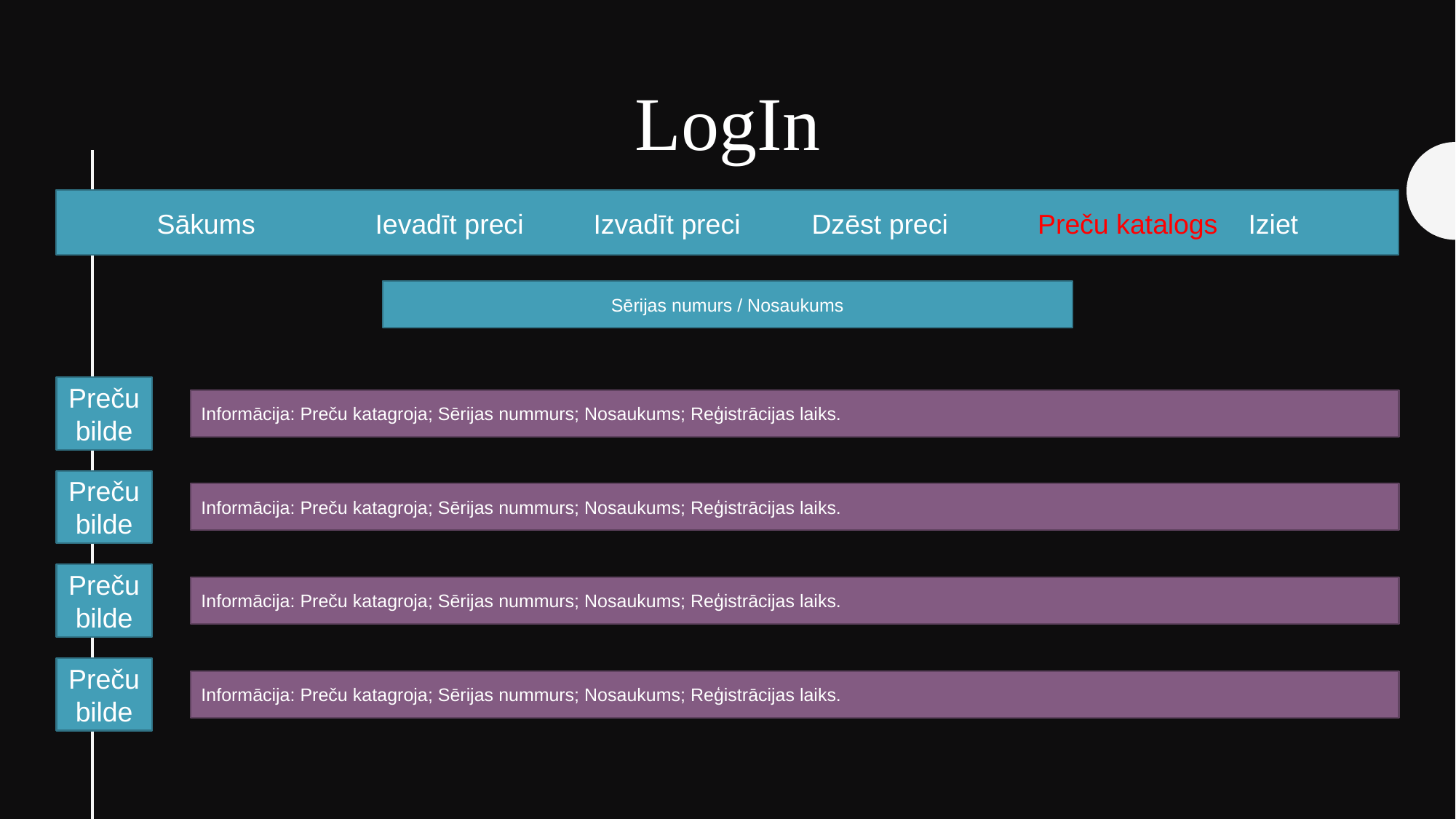

LogIn
Sākums		Ievadīt preci	Izvadīt preci	Dzēst preci	 Preču katalogs 	Iziet
Sērijas numurs / Nosaukums
Preču bilde
Informācija: Preču katagroja; Sērijas nummurs; Nosaukums; Reģistrācijas laiks.
Preču bilde
Informācija: Preču katagroja; Sērijas nummurs; Nosaukums; Reģistrācijas laiks.
Preču bilde
Informācija: Preču katagroja; Sērijas nummurs; Nosaukums; Reģistrācijas laiks.
Preču bilde
Informācija: Preču katagroja; Sērijas nummurs; Nosaukums; Reģistrācijas laiks.